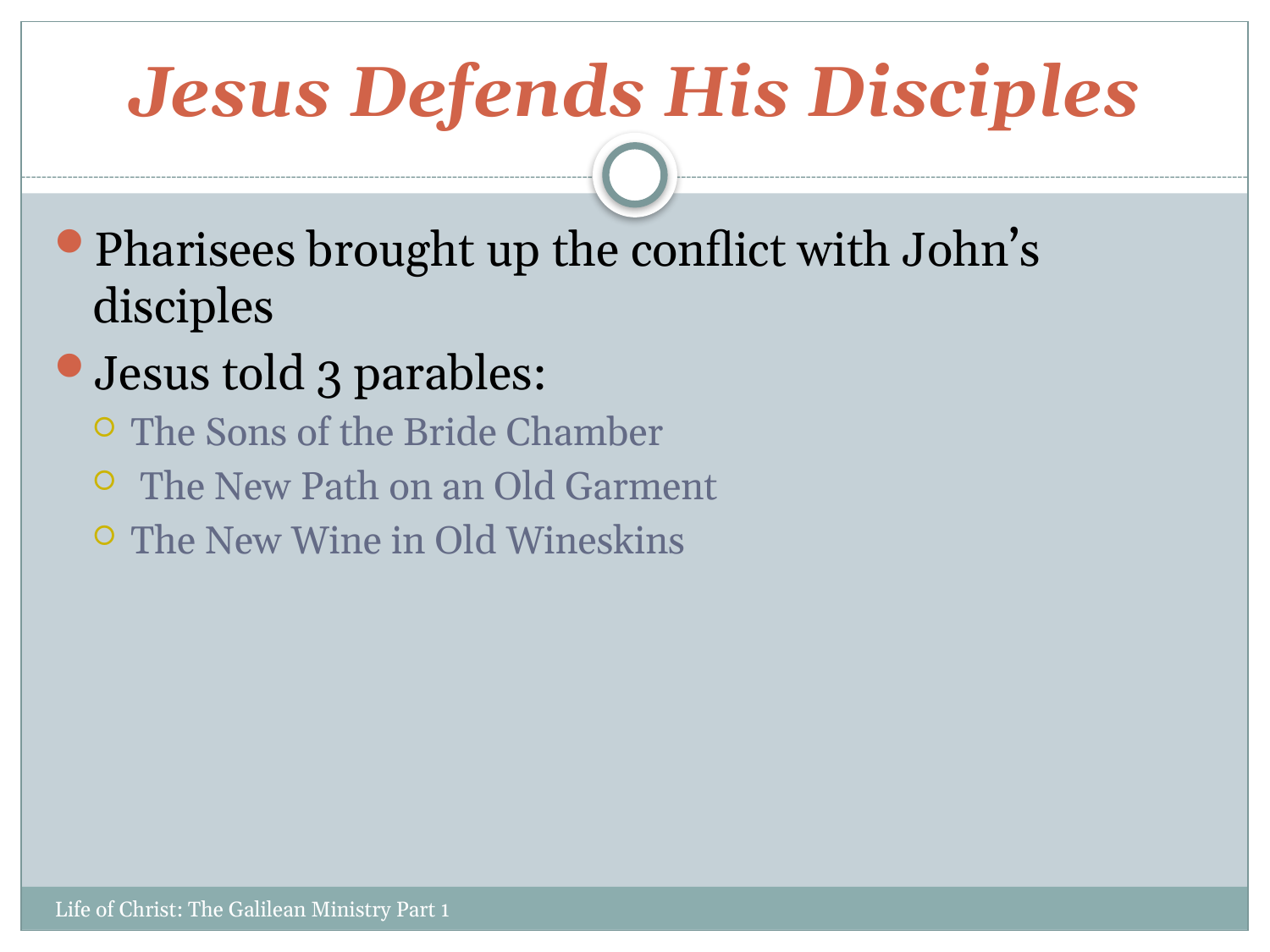

# Jesus Defends His Disciples
Pharisees brought up the conflict with John’s disciples
Jesus told 3 parables:
The Sons of the Bride Chamber
 The New Path on an Old Garment
The New Wine in Old Wineskins

Life of Christ: The Galilean Ministry Part 1